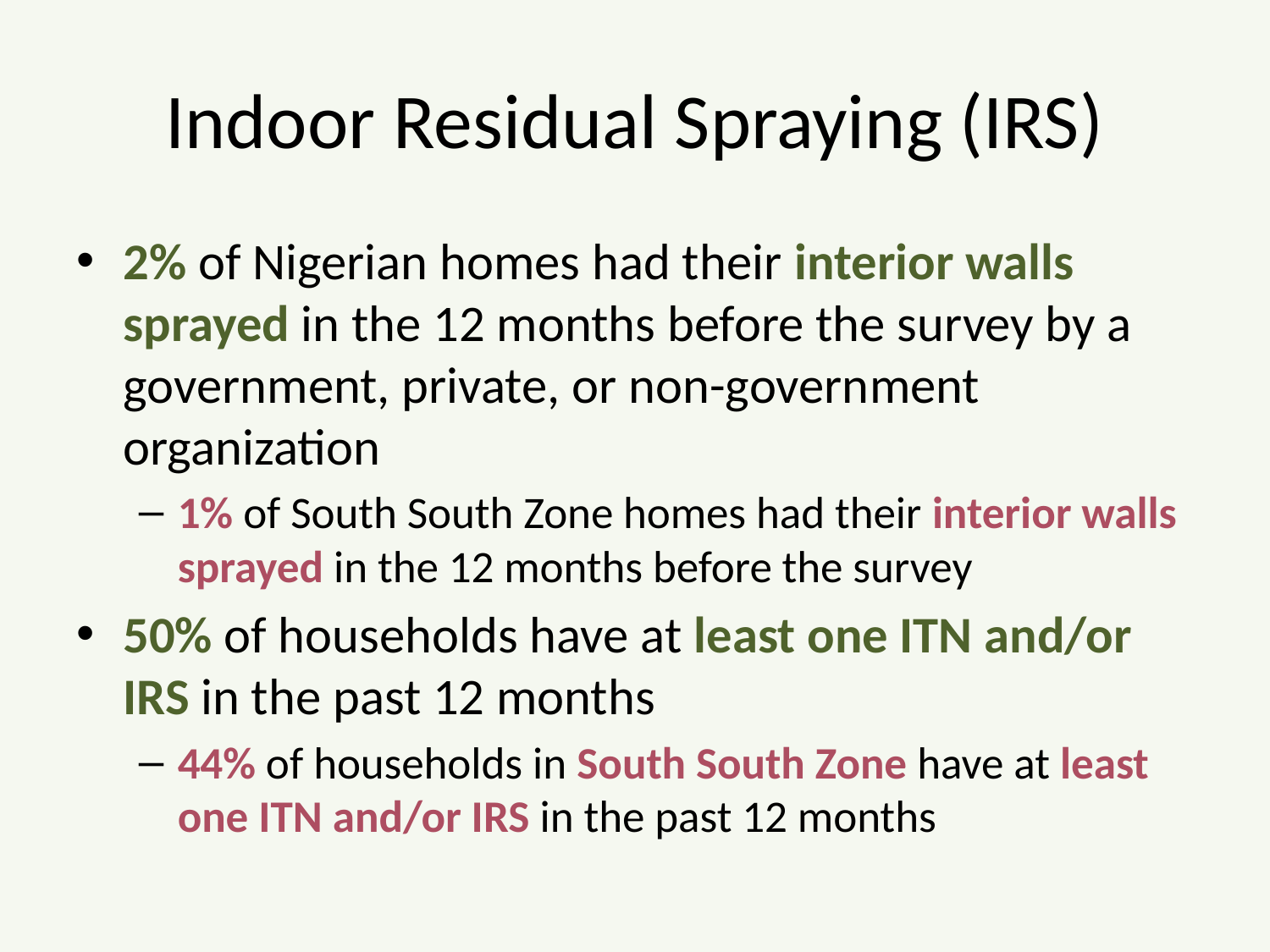

# Indoor Residual Spraying (IRS)
2% of Nigerian homes had their interior walls sprayed in the 12 months before the survey by a government, private, or non-government organization
1% of South South Zone homes had their interior walls sprayed in the 12 months before the survey
50% of households have at least one ITN and/or IRS in the past 12 months
44% of households in South South Zone have at least one ITN and/or IRS in the past 12 months